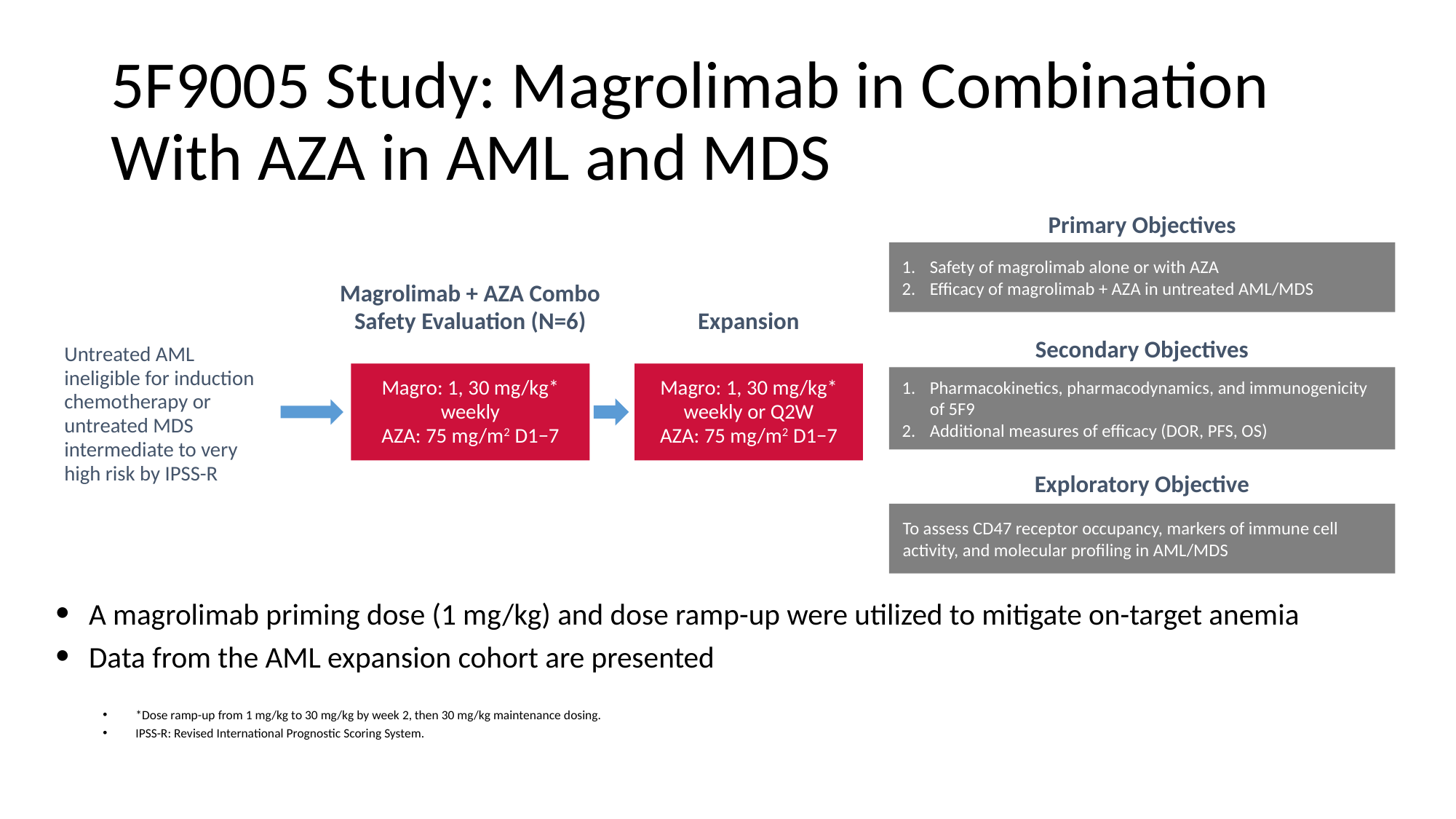

# 5F9005 Study: Magrolimab in Combination With AZA in AML and MDS
Primary Objectives
Safety of magrolimab alone or with AZA
Efficacy of magrolimab + AZA in untreated AML/MDS
Magrolimab + AZA Combo
Safety Evaluation (N=6)
Expansion
Secondary Objectives
Untreated AML
ineligible for induction chemotherapy or untreated MDS intermediate to very
high risk by IPSS-R
Magro: 1, 30 mg/kg* weekly
AZA: 75 mg/m2 D1−7
Magro: 1, 30 mg/kg* weekly or Q2W
AZA: 75 mg/m2 D1−7
Pharmacokinetics, pharmacodynamics, and immunogenicity
of 5F9
Additional measures of efficacy (DOR, PFS, OS)

Exploratory Objective
To assess CD47 receptor occupancy, markers of immune cell activity, and molecular profiling in AML/MDS
A magrolimab priming dose (1 mg/kg) and dose ramp-up were utilized to mitigate on-target anemia
Data from the AML expansion cohort are presented
*Dose ramp-up from 1 mg/kg to 30 mg/kg by week 2, then 30 mg/kg maintenance dosing.
IPSS-R: Revised International Prognostic Scoring System.